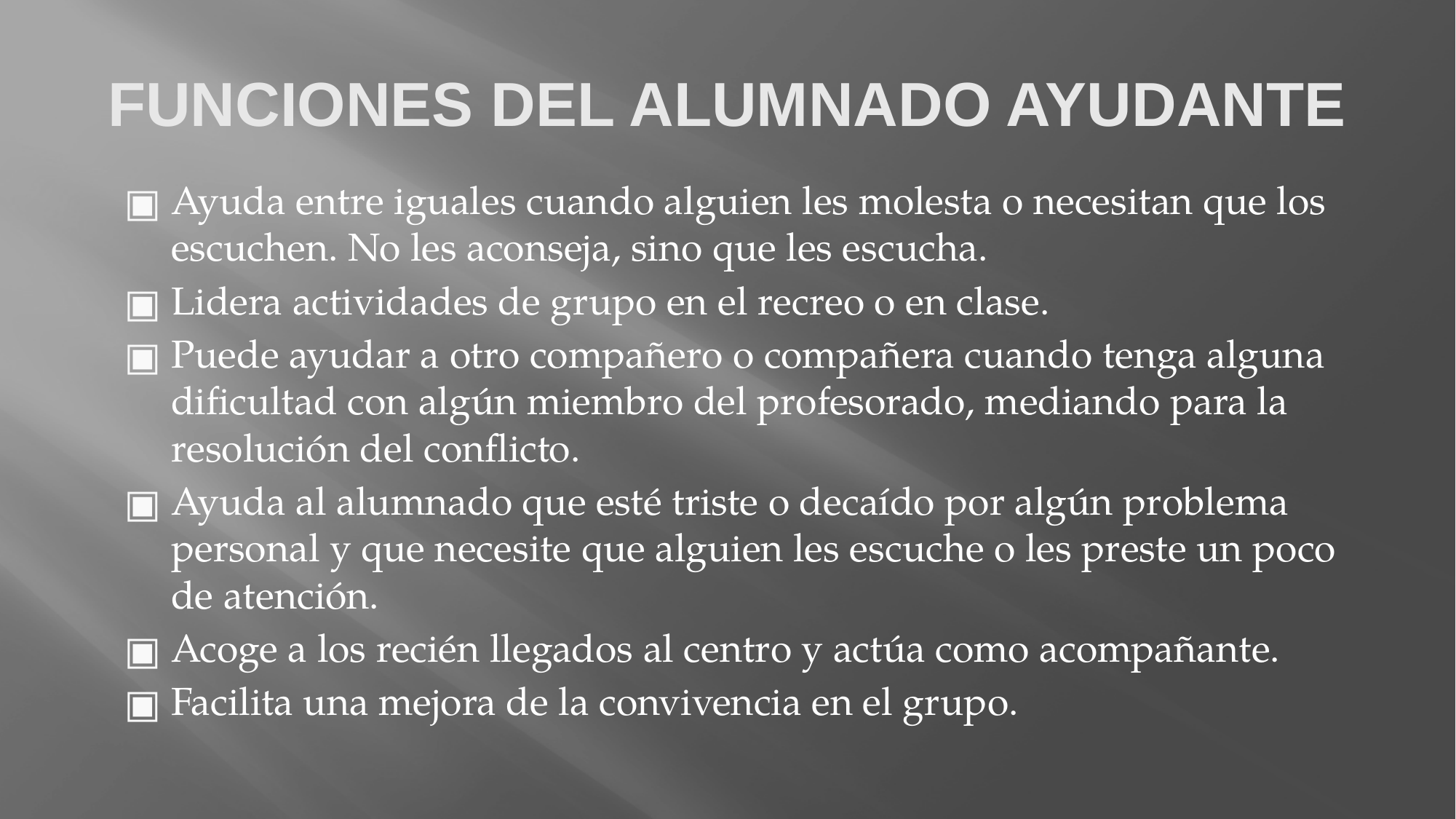

# FUNCIONES DEL ALUMNADO AYUDANTE
Ayuda entre iguales cuando alguien les molesta o necesitan que los escuchen. No les aconseja, sino que les escucha.
Lidera actividades de grupo en el recreo o en clase.
Puede ayudar a otro compañero o compañera cuando tenga alguna dificultad con algún miembro del profesorado, mediando para la resolución del conflicto.
Ayuda al alumnado que esté triste o decaído por algún problema personal y que necesite que alguien les escuche o les preste un poco de atención.
Acoge a los recién llegados al centro y actúa como acompañante.
Facilita una mejora de la convivencia en el grupo.